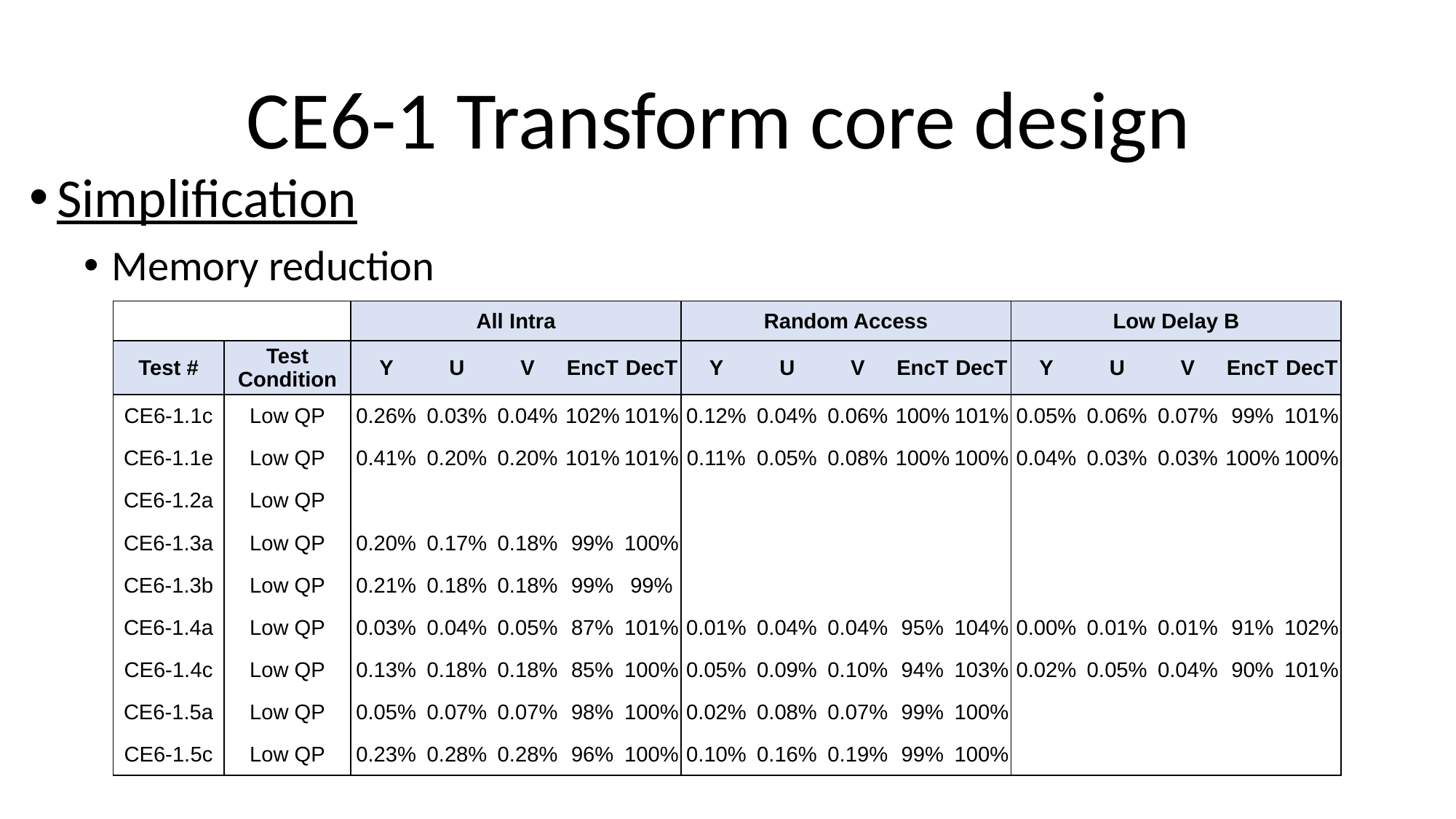

# CE6-1 Transform core design
Simplification
Memory reduction

|  |  | All Intra |  |  |  |  | Random Access |  |  |  |  | Low Delay B |  |  |  |  |
| --- | --- | --- | --- | --- | --- | --- | --- | --- | --- | --- | --- | --- | --- | --- | --- | --- |
| Test # | Test Condition | Y | U | V | EncT | DecT | Y | U | V | EncT | DecT | Y | U | V | EncT | DecT |
| CE6-1.1c | Low QP | 0.26% | 0.03% | 0.04% | 102% | 101% | 0.12% | 0.04% | 0.06% | 100% | 101% | 0.05% | 0.06% | 0.07% | 99% | 101% |
| CE6-1.1e | Low QP | 0.41% | 0.20% | 0.20% | 101% | 101% | 0.11% | 0.05% | 0.08% | 100% | 100% | 0.04% | 0.03% | 0.03% | 100% | 100% |
| CE6-1.2a | Low QP |  |  |  |  |  |  |  |  |  |  |  |  |  |  |  |
| CE6-1.3a | Low QP | 0.20% | 0.17% | 0.18% | 99% | 100% |  |  |  |  |  |  |  |  |  |  |
| CE6-1.3b | Low QP | 0.21% | 0.18% | 0.18% | 99% | 99% |  |  |  |  |  |  |  |  |  |  |
| CE6-1.4a | Low QP | 0.03% | 0.04% | 0.05% | 87% | 101% | 0.01% | 0.04% | 0.04% | 95% | 104% | 0.00% | 0.01% | 0.01% | 91% | 102% |
| CE6-1.4c | Low QP | 0.13% | 0.18% | 0.18% | 85% | 100% | 0.05% | 0.09% | 0.10% | 94% | 103% | 0.02% | 0.05% | 0.04% | 90% | 101% |
| CE6-1.5a | Low QP | 0.05% | 0.07% | 0.07% | 98% | 100% | 0.02% | 0.08% | 0.07% | 99% | 100% |  |  |  |  |  |
| CE6-1.5c | Low QP | 0.23% | 0.28% | 0.28% | 96% | 100% | 0.10% | 0.16% | 0.19% | 99% | 100% |  |  |  |  |  |